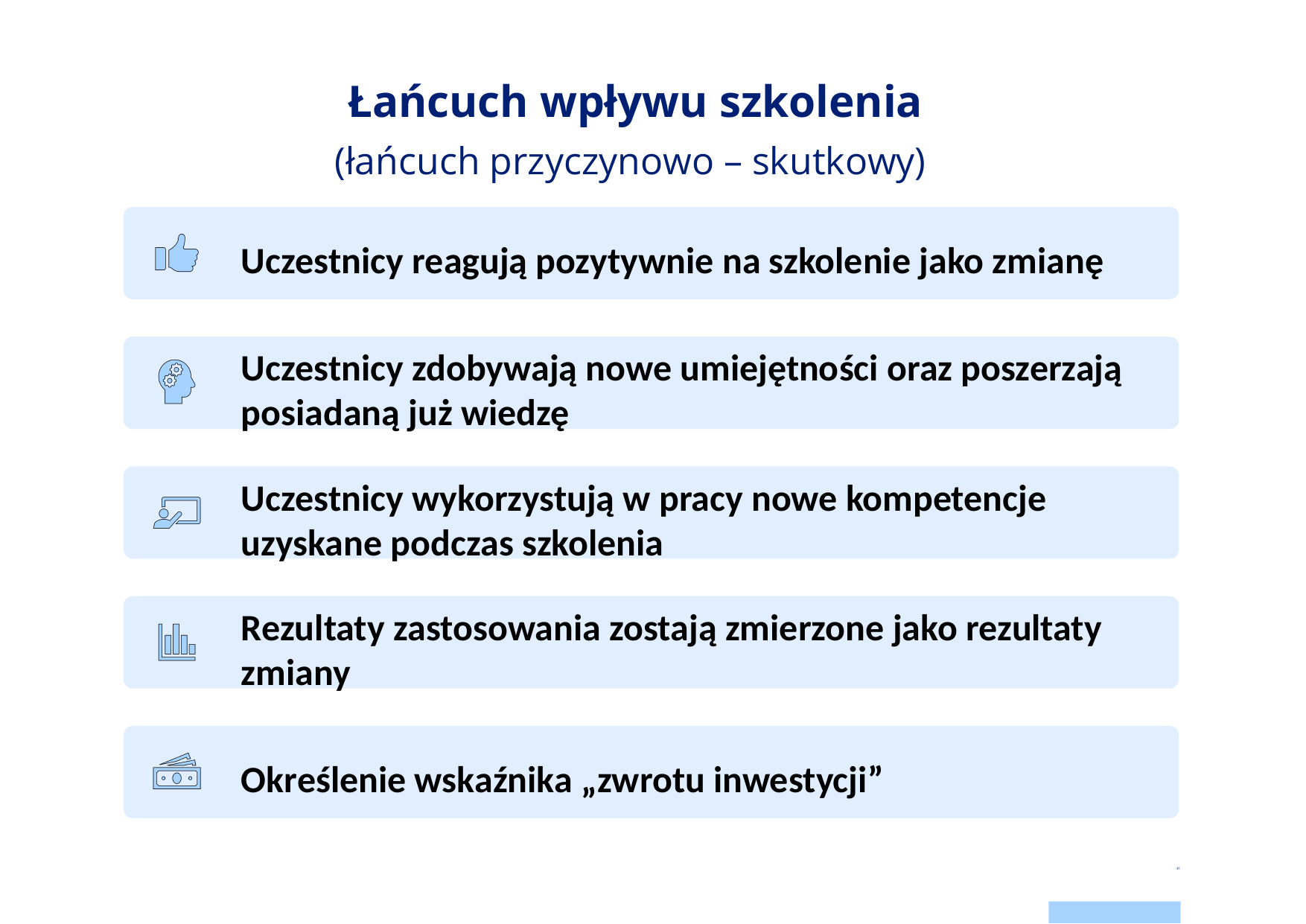

# Łańcuch wpływu szkolenia (łańcuch przyczynowo – skutkowy)
Uczestnicy reagują pozytywnie na szkolenie jako zmianę
Uczestnicy zdobywają nowe umiejętności oraz poszerzają posiadaną już wiedzę
Uczestnicy wykorzystują w pracy nowe kompetencje uzyskane podczas szkolenia
Rezultaty zastosowania zostają zmierzone jako rezultaty zmiany
Określenie wskaźnika „zwrotu inwestycji”
41